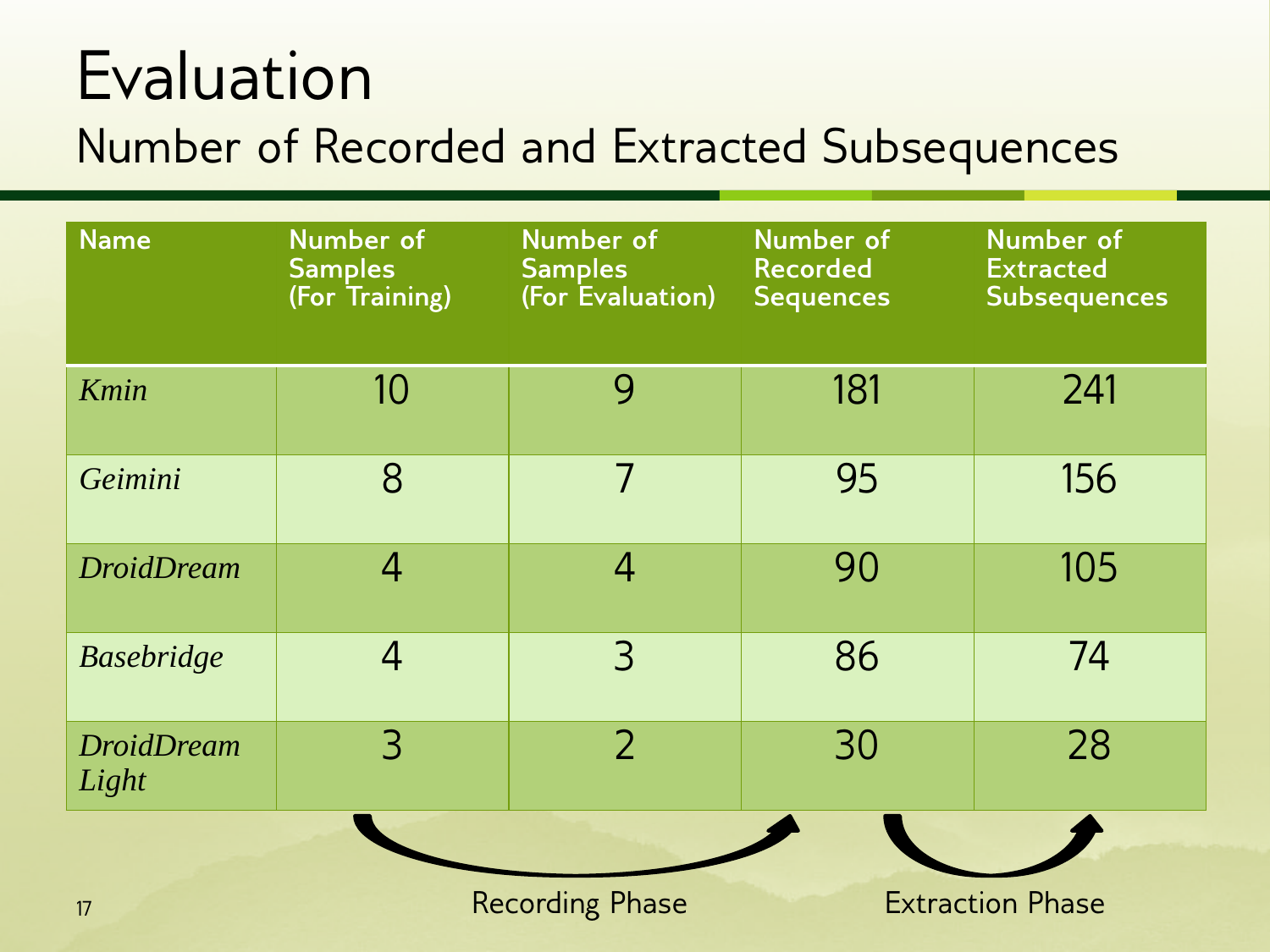

# Evaluation Number of Recorded and Extracted Subsequences

| Name | Number of Samples (For Training) | Number of Samples (For Evaluation) | Number of Recorded Sequences | Number of Extracted Subsequences |
| --- | --- | --- | --- | --- |
| Kmin | 10 | 9 | 181 | 241 |
| Geimini | 8 | 7 | 95 | 156 |
| DroidDream | 4 | 4 | 90 | 105 |
| Basebridge | 4 | 3 | 86 | 74 |
| DroidDream Light | 3 | 2 | 30 | 28 |

Recording Phase
Extraction Phase
17